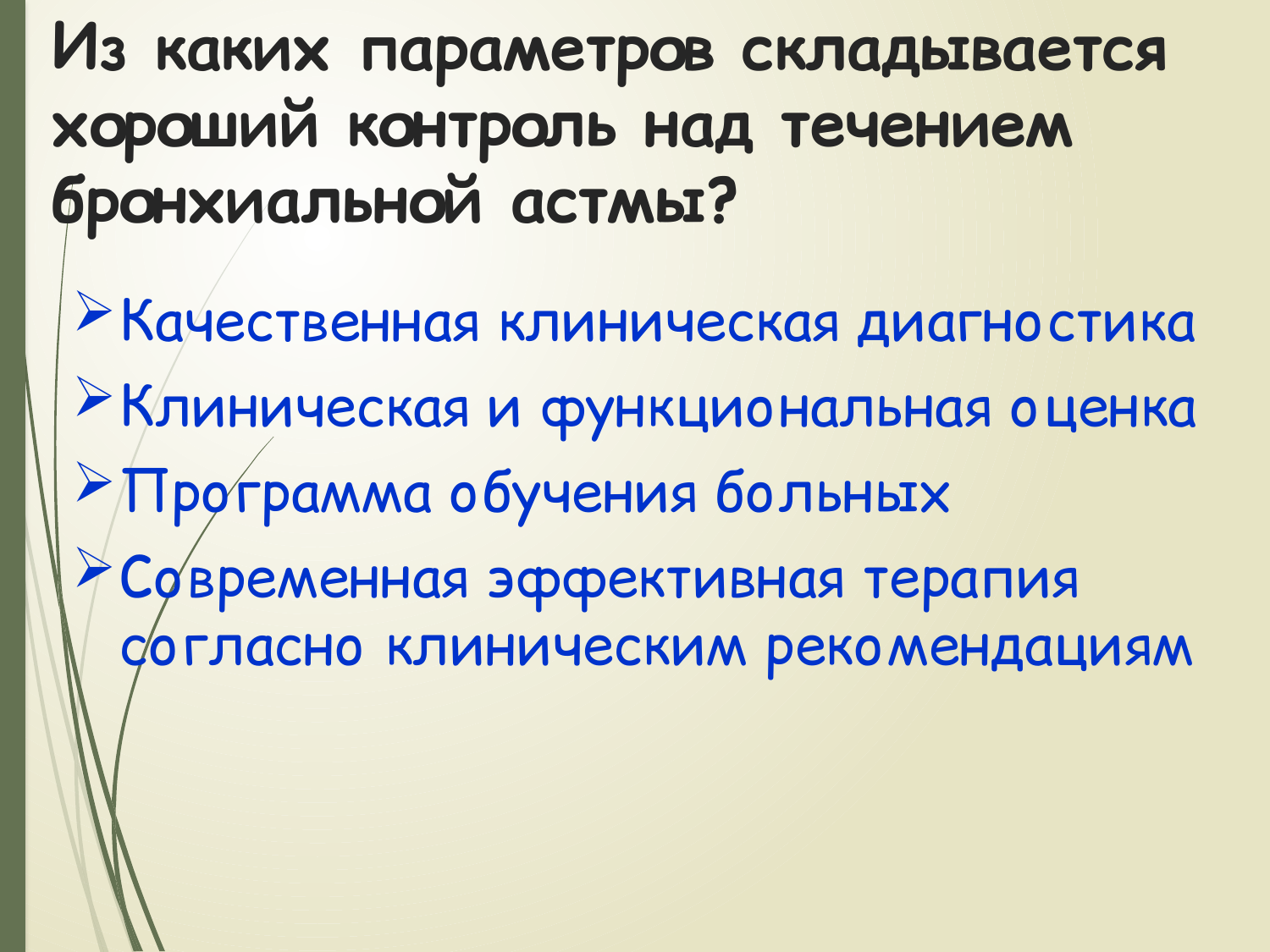

# Из каких параметров складывается хороший контроль над течением бронхиальной астмы?
Качественная клиническая диагностика
Клиническая и функциональная оценка
Программа обучения больных
Современная эффективная терапия согласно клиническим рекомендациям